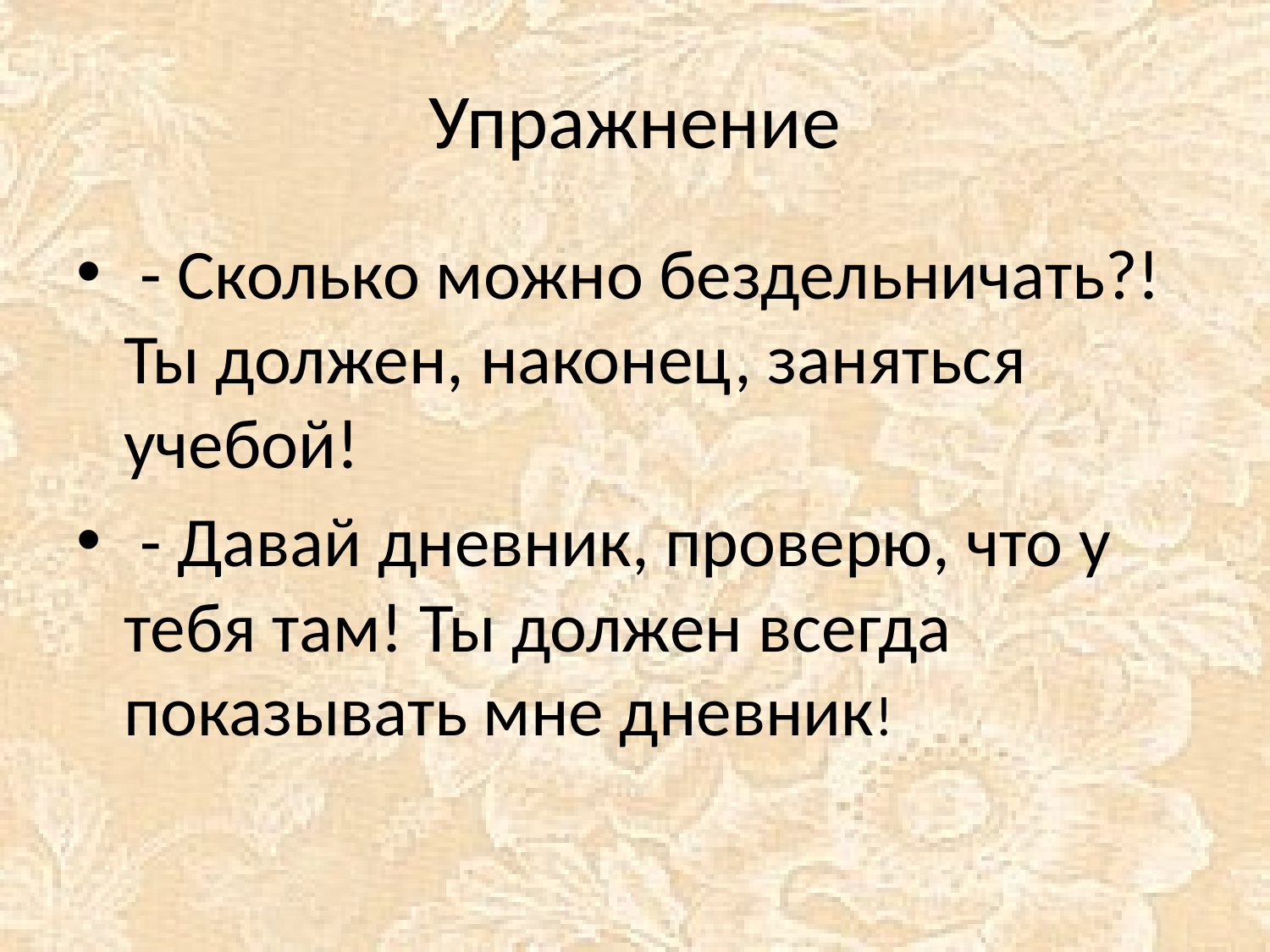

# Упражнение
 - Сколько можно бездельничать?! Ты должен, наконец, заняться учебой!
 - Давай дневник, проверю, что у тебя там! Ты должен всегда показывать мне дневник!